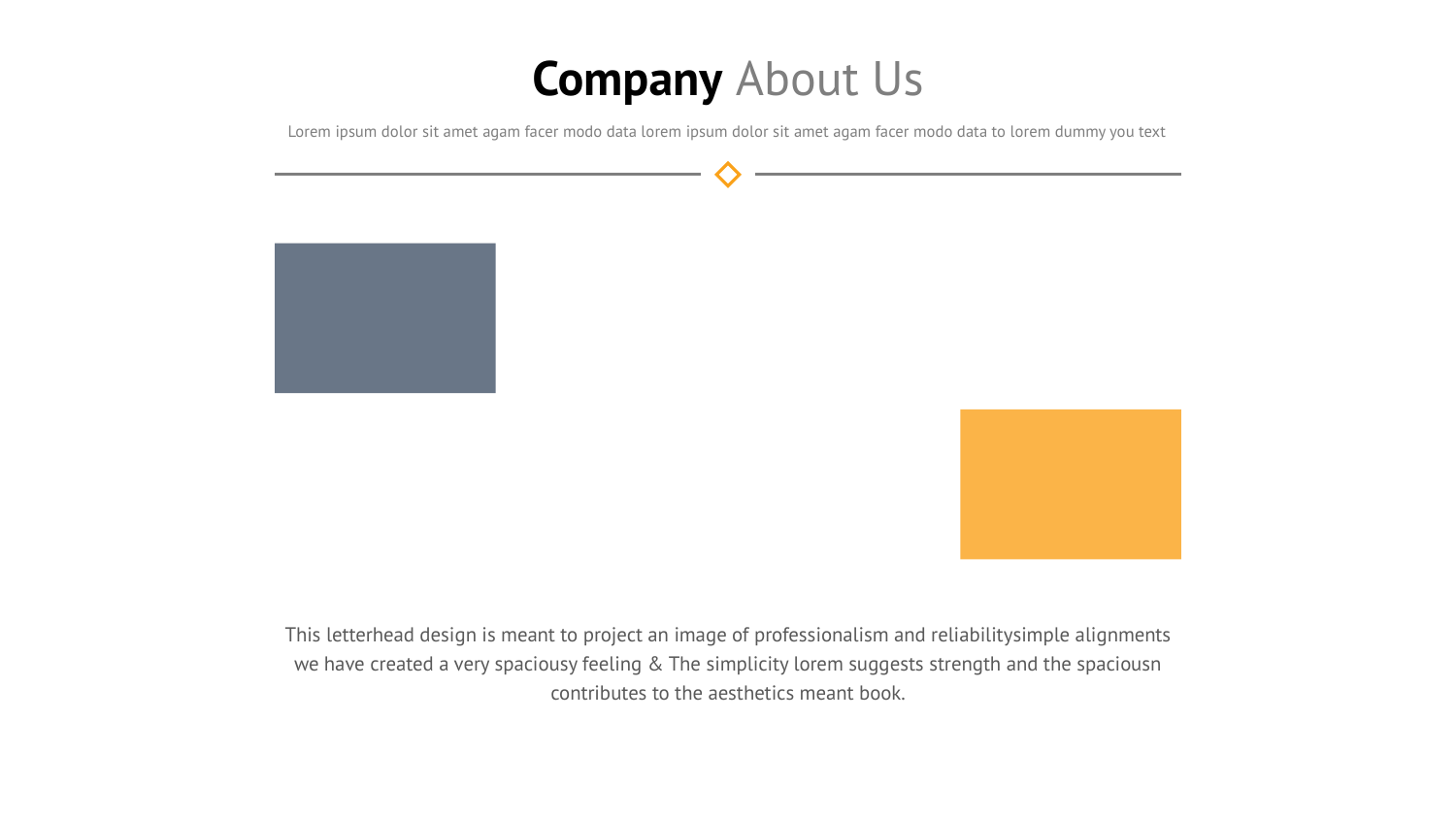

# Company About Us
3
Lorem ipsum dolor sit amet agam facer modo data lorem ipsum dolor sit amet agam facer modo data to lorem dummy you text

This letterhead design is meant to project an image of professionalism and reliabilitysimple alignments we have created a very spaciousy feeling & The simplicity lorem suggests strength and the spaciousn contributes to the aesthetics meant book.
www.yourwebsite.com